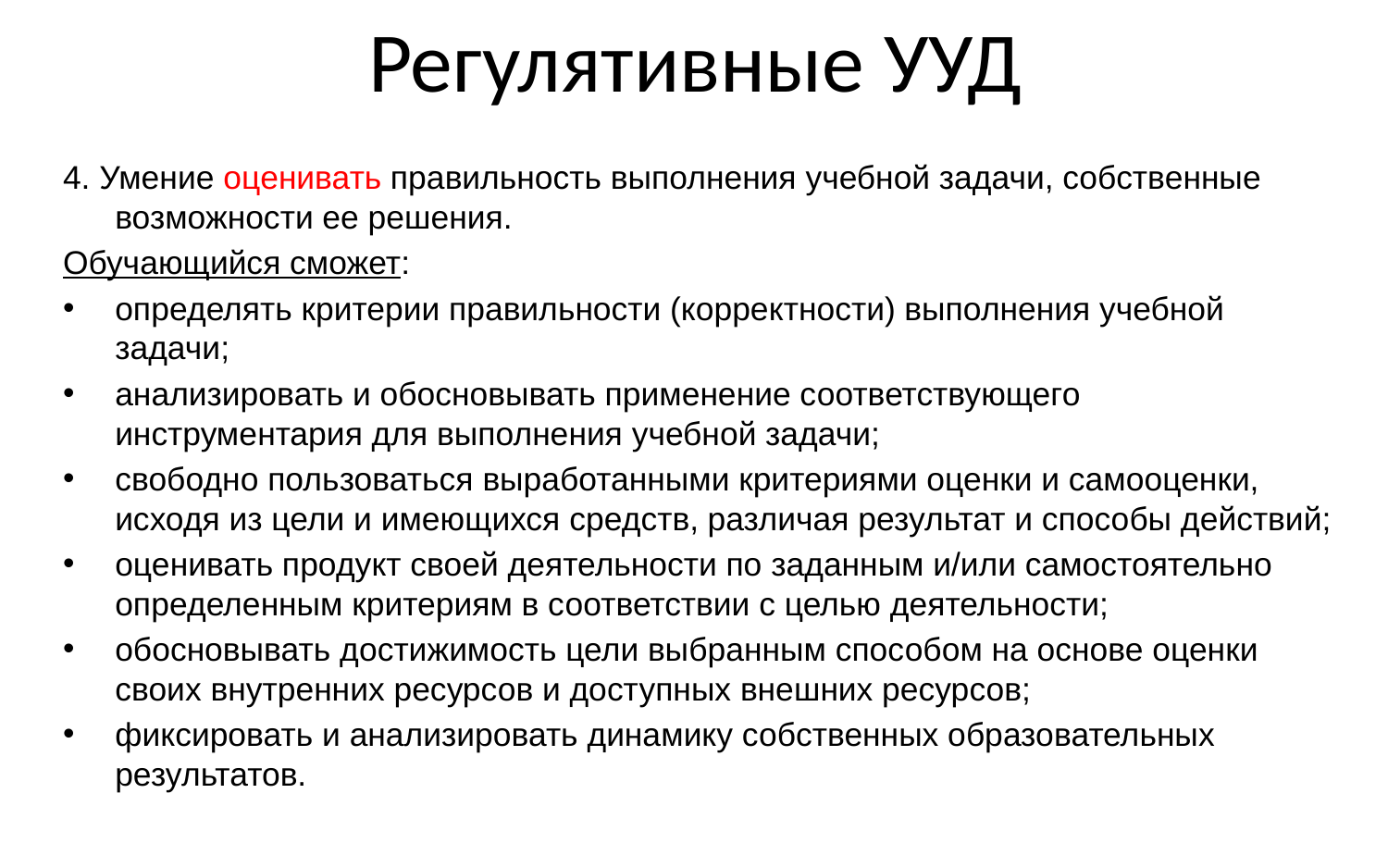

# Регулятивные УУД
4. Умение оценивать правильность выполнения учебной задачи, собственные возможности ее решения.
Обучающийся сможет:
определять критерии правильности (корректности) выполнения учебной задачи;
анализировать и обосновывать применение соответствующего инструментария для выполнения учебной задачи;
свободно пользоваться выработанными критериями оценки и самооценки, исходя из цели и имеющихся средств, различая результат и способы действий;
оценивать продукт своей деятельности по заданным и/или самостоятельно определенным критериям в соответствии с целью деятельности;
обосновывать достижимость цели выбранным способом на основе оценки своих внутренних ресурсов и доступных внешних ресурсов;
фиксировать и анализировать динамику собственных образовательных результатов.